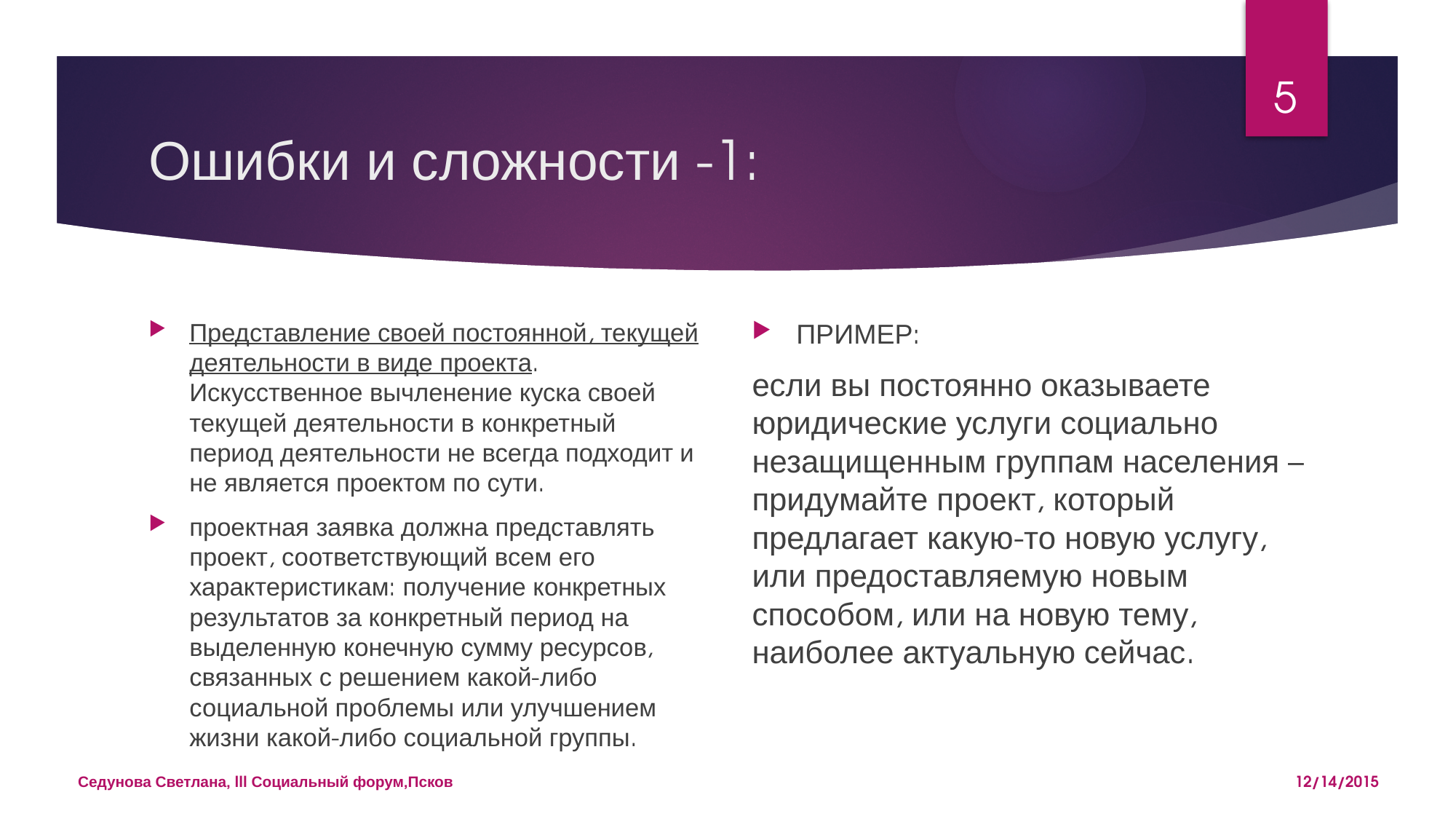

5
# Ошибки и сложности -1:
Представление своей постоянной, текущей деятельности в виде проекта. Искусственное вычленение куска своей текущей деятельности в конкретный период деятельности не всегда подходит и не является проектом по сути.
проектная заявка должна представлять проект, соответствующий всем его характеристикам: получение конкретных результатов за конкретный период на выделенную конечную сумму ресурсов, связанных с решением какой-либо социальной проблемы или улучшением жизни какой-либо социальной группы.
ПРИМЕР:
если вы постоянно оказываете юридические услуги социально незащищенным группам населения – придумайте проект, который предлагает какую-то новую услугу, или предоставляемую новым способом, или на новую тему, наиболее актуальную сейчас.

Седунова Светлана, III Социальный форум,Псков
12/14/2015